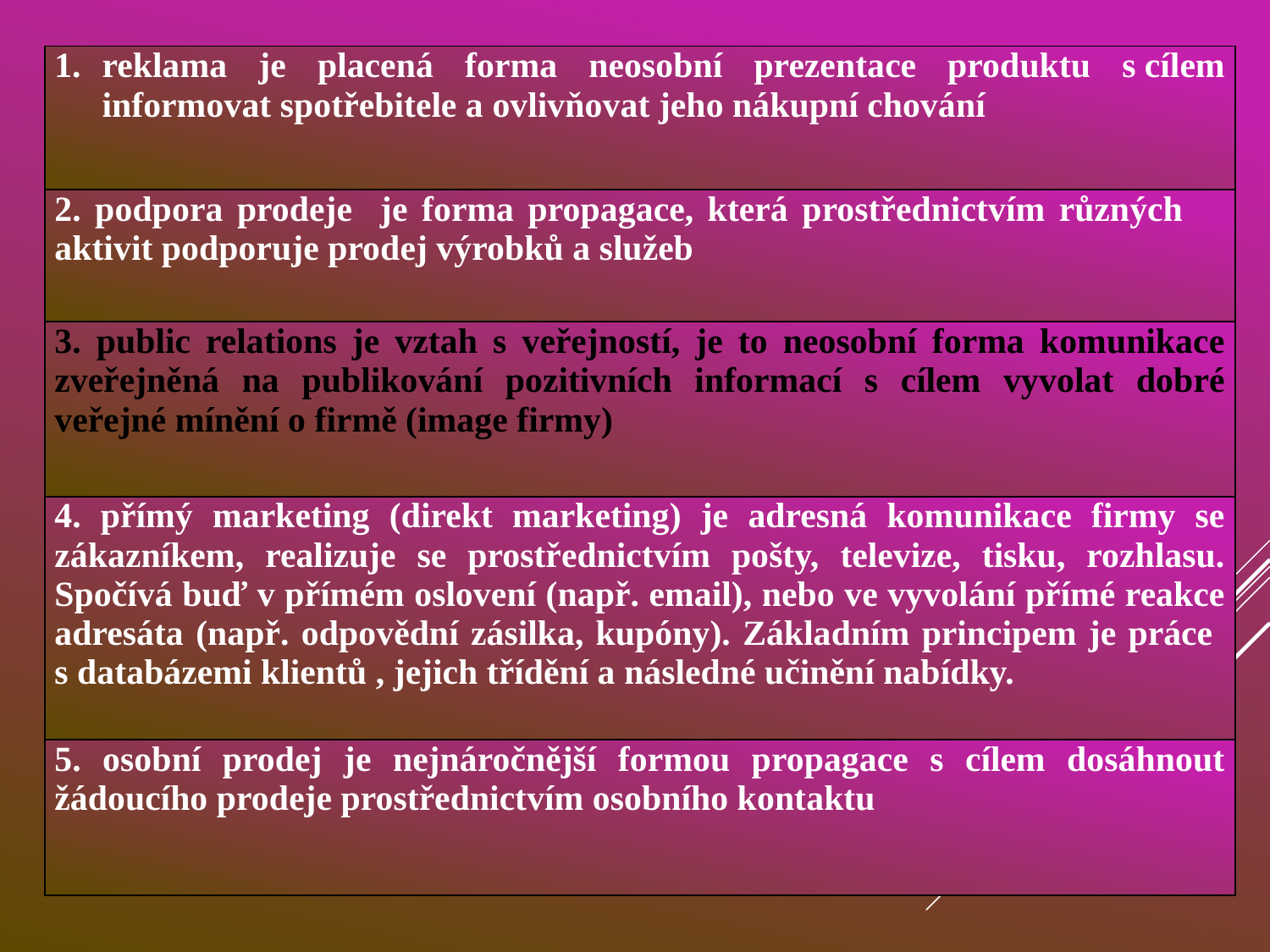

| reklama je placená forma neosobní prezentace produktu s cílem informovat spotřebitele a ovlivňovat jeho nákupní chování |
| --- |
| 2. podpora prodeje je forma propagace, která prostřednictvím různých aktivit podporuje prodej výrobků a služeb |
| 3. public relations je vztah s veřejností, je to neosobní forma komunikace zveřejněná na publikování pozitivních informací s cílem vyvolat dobré veřejné mínění o firmě (image firmy) |
| 4. přímý marketing (direkt marketing) je adresná komunikace firmy se zákazníkem, realizuje se prostřednictvím pošty, televize, tisku, rozhlasu. Spočívá buď v přímém oslovení (např. email), nebo ve vyvolání přímé reakce adresáta (např. odpovědní zásilka, kupóny). Základním principem je práce s databázemi klientů , jejich třídění a následné učinění nabídky. |
| 5. osobní prodej je nejnáročnější formou propagace s cílem dosáhnout žádoucího prodeje prostřednictvím osobního kontaktu |